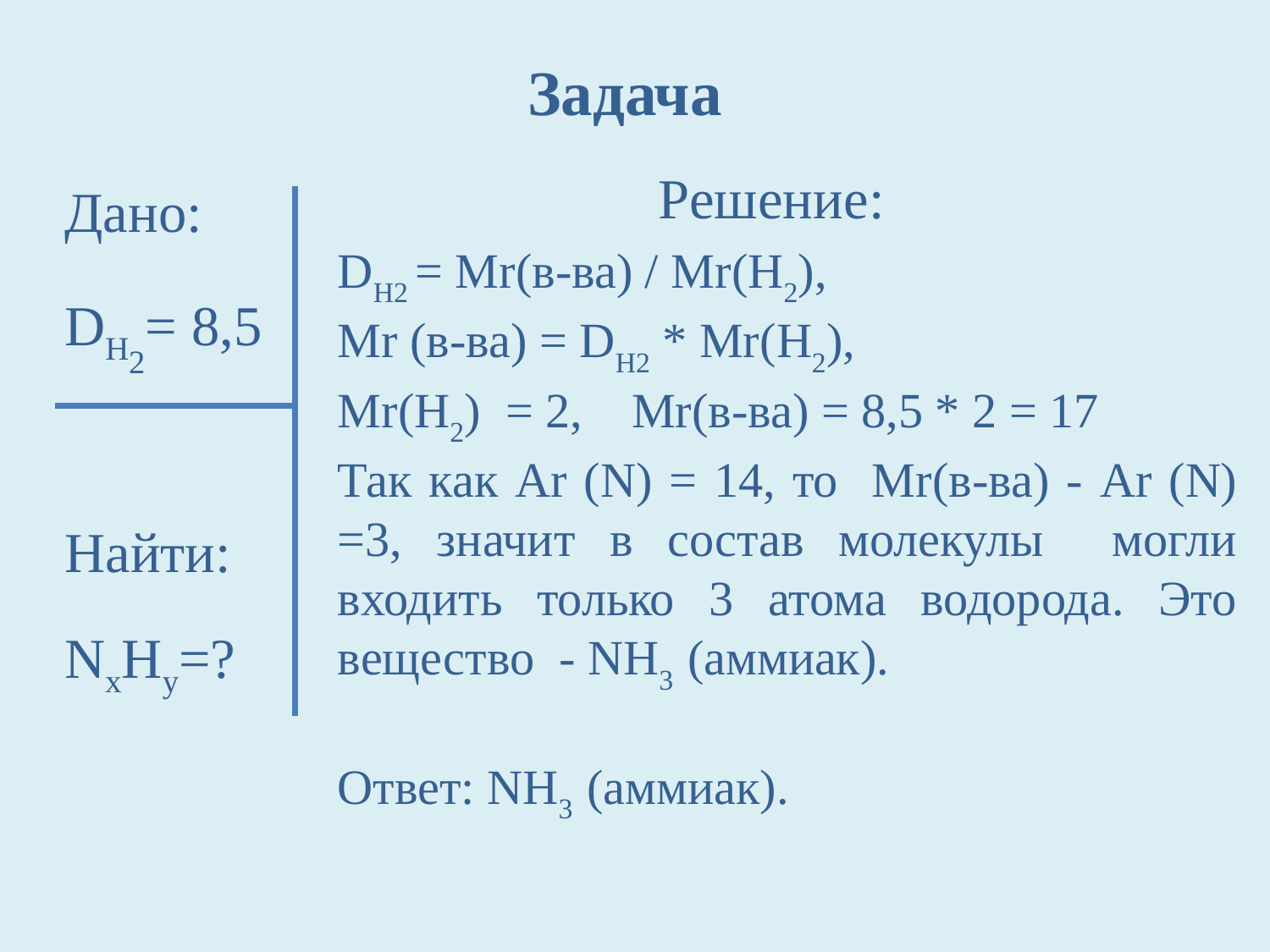

Задача
Дано:
DH2= 8,5

Найти:
NxHy=?
Решение:
DH2 = Mr(в-ва) / Mr(H2),
Mr (в-ва) = DH2 * Mr(H2),
Mr(H2)  = 2,    Mr(в-ва) = 8,5 * 2 = 17
Так как Ar (N) = 14, то  Mr(в-ва) - Ar (N) =3, значит в состав молекулы  могли входить только 3 атома водорода. Это вещество  - NH3  (аммиак).

Ответ: NH3  (аммиак).